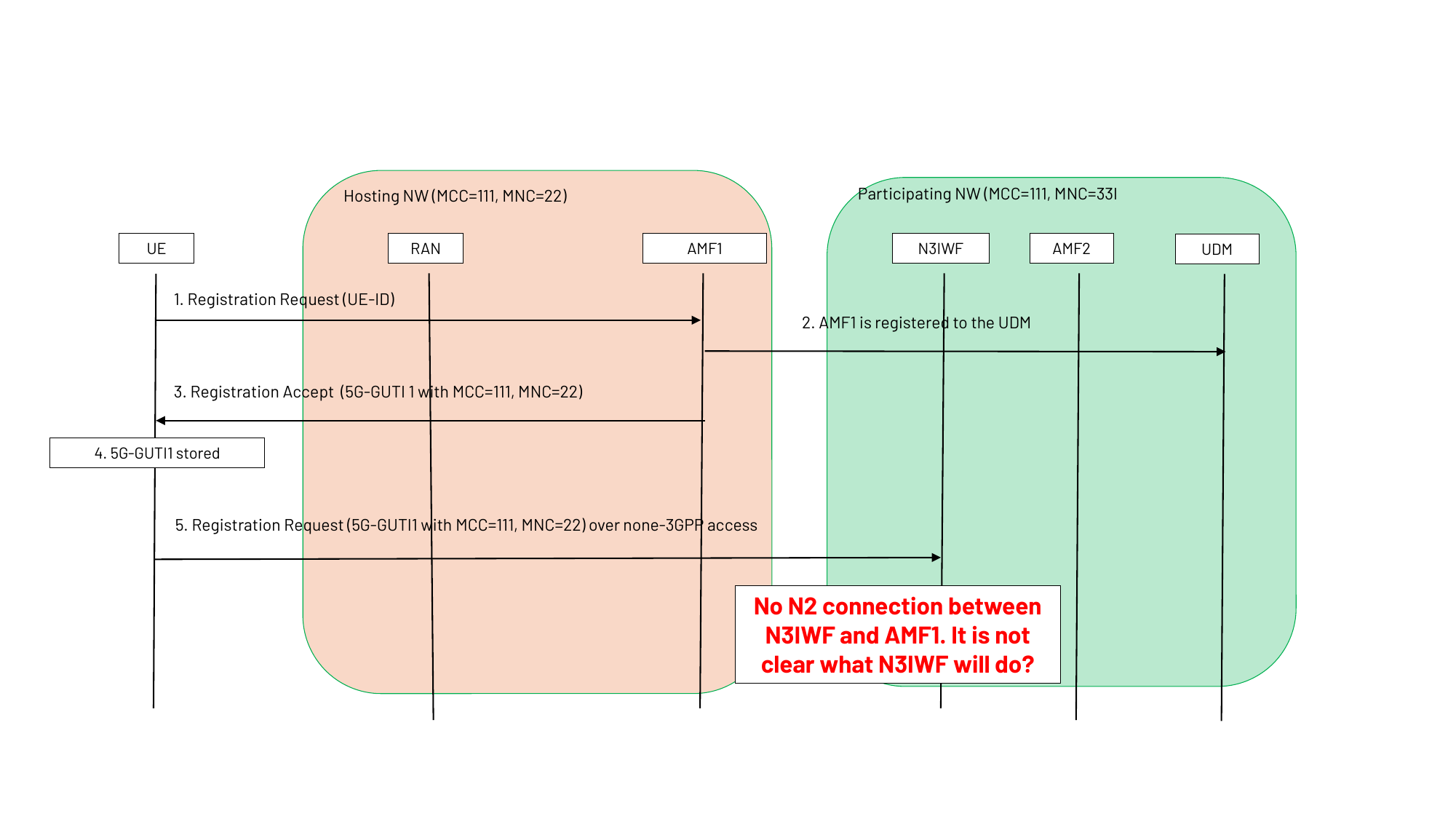

Participating NW (MCC=111, MNC=33I
Hosting NW (MCC=111, MNC=22)
UE
RAN
N3IWF
AMF2
AMF1
UDM
1. Registration Request (UE-ID)
2. AMF1 is registered to the UDM
3. Registration Accept  (5G-GUTI 1 with MCC=111, MNC=22)
4. 5G-GUTI1 stored
5. Registration Request (5G-GUTI1 with MCC=111, MNC=22) over none-3GPP access
No N2 connection between N3IWF and AMF1. It is not clear what N3IWF will do?